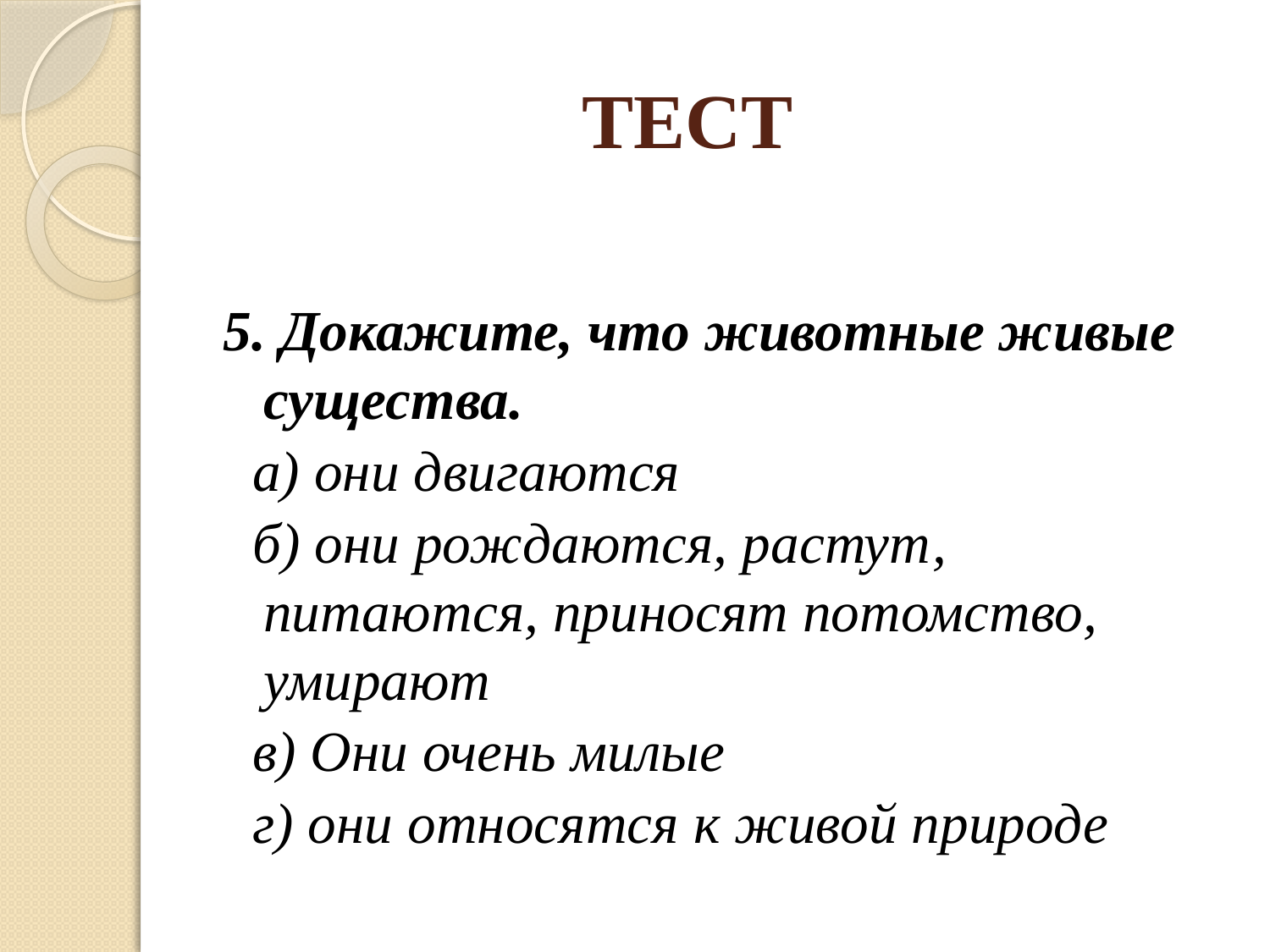

# ТЕСТ
5. Докажите, что животные живые существа.
  а) они двигаются
  б) они рождаются, растут, питаются, приносят потомство, умирают
  в) Они очень милые
  г) они относятся к живой природе